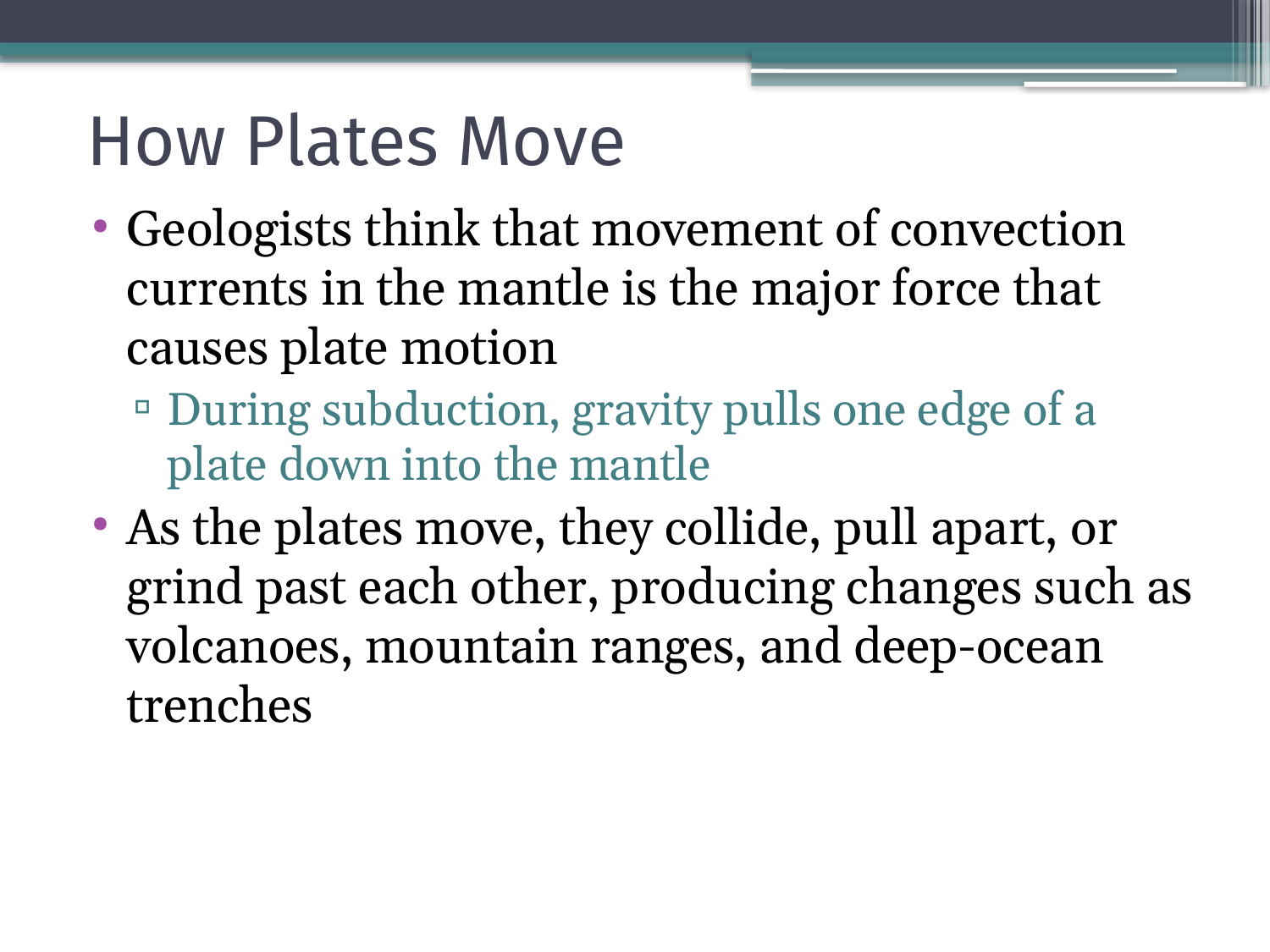

# How Plates Move
Geologists think that movement of convection currents in the mantle is the major force that causes plate motion
During subduction, gravity pulls one edge of a plate down into the mantle
As the plates move, they collide, pull apart, or grind past each other, producing changes such as volcanoes, mountain ranges, and deep-ocean trenches